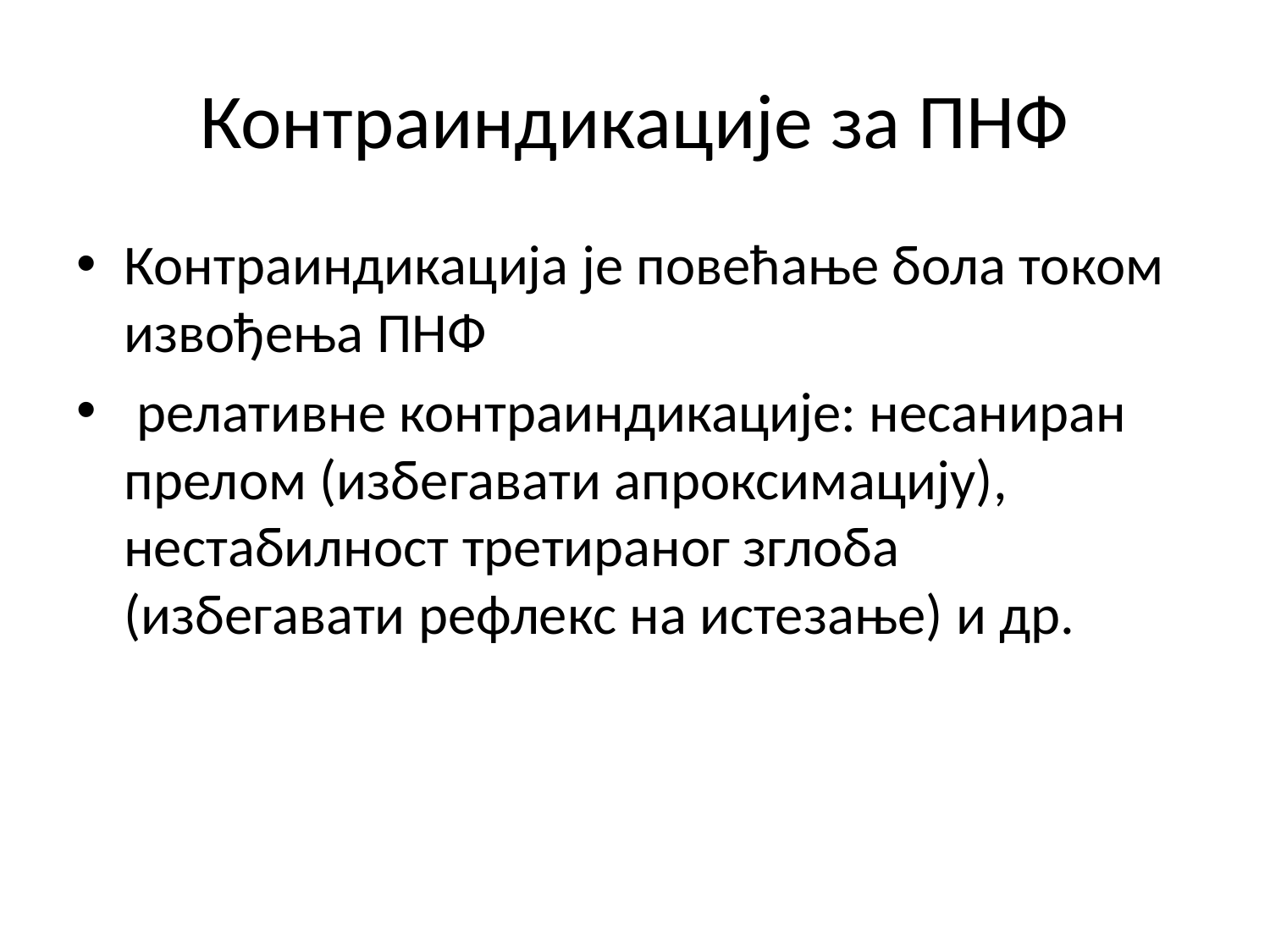

# Контраиндикације за ПНФ
Контраиндикација је повећање бола током извођења ПНФ
 релативне контраиндикације: несаниран прелом (избегавати апроксимацију), нестабилност третираног зглоба  (избегавати рефлекс на истезање) и др.